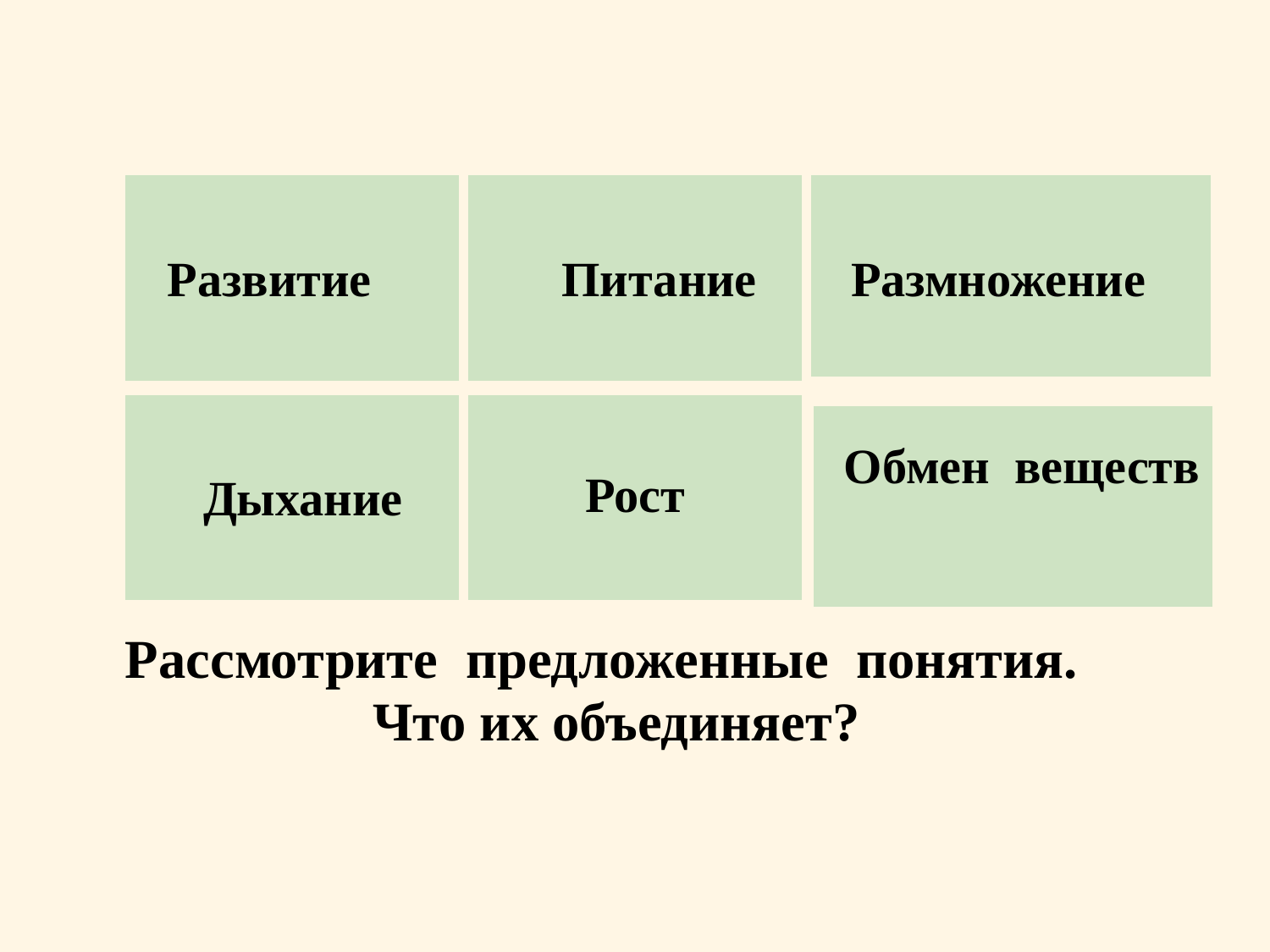

Развитие
Питание
Размножение

Обмен  веществ
Рост
Дыхание
Рассмотрите  предложенные  понятия.
                  Что их объединяет?